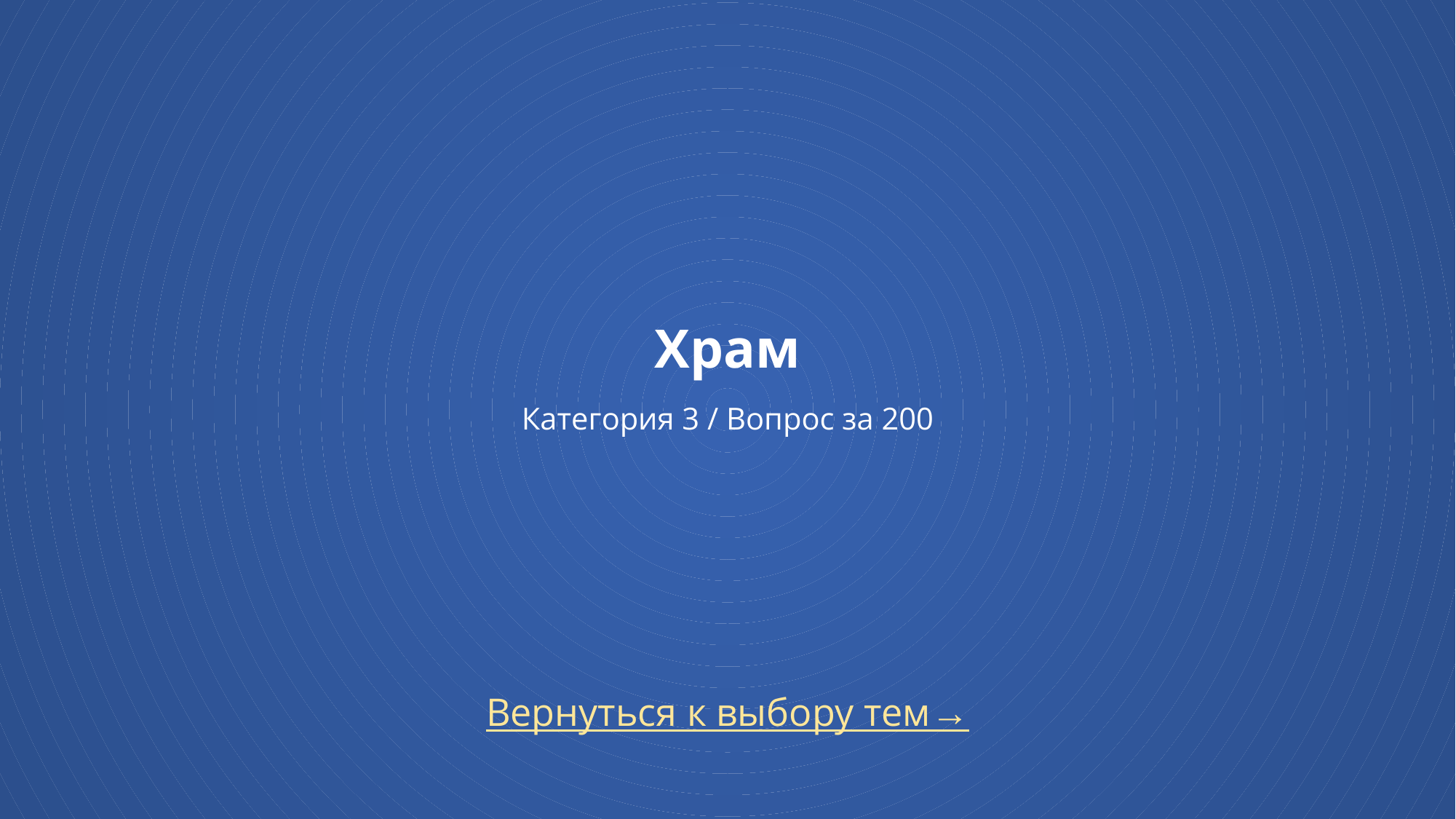

# Храм Категория 3 / Вопрос за 200
Вернуться к выбору тем→